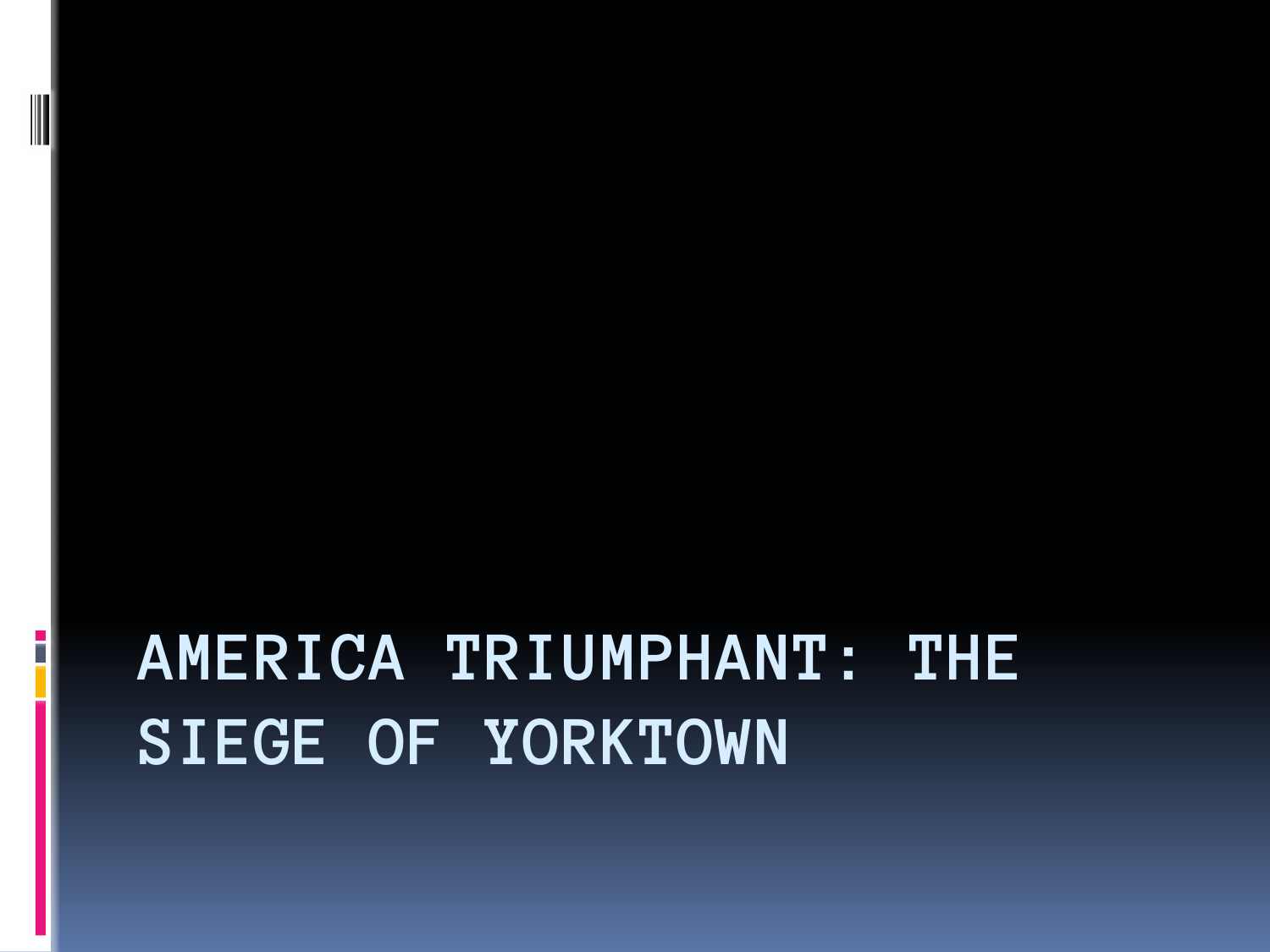

# America Triumphant: The Siege of Yorktown